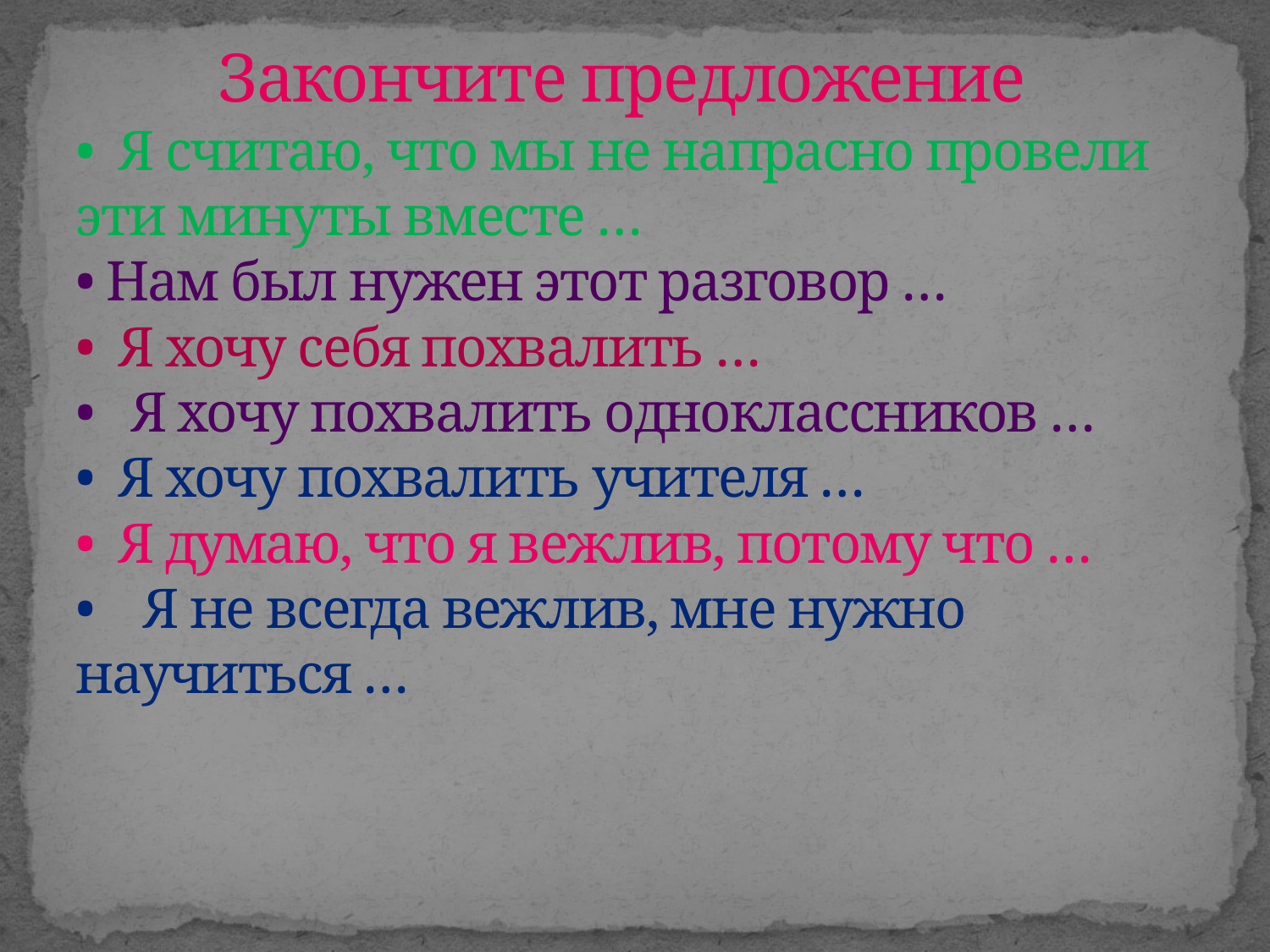

# Закончите предложение •  Я считаю, что мы не напрасно провели эти минуты вместе … • Нам был нужен этот разговор … •  Я хочу себя похвалить … •   Я хочу похвалить одноклассников … •  Я хочу похвалить учителя … •  Я думаю, что я вежлив, потому что … •    Я не всегда вежлив, мне нужно научиться …